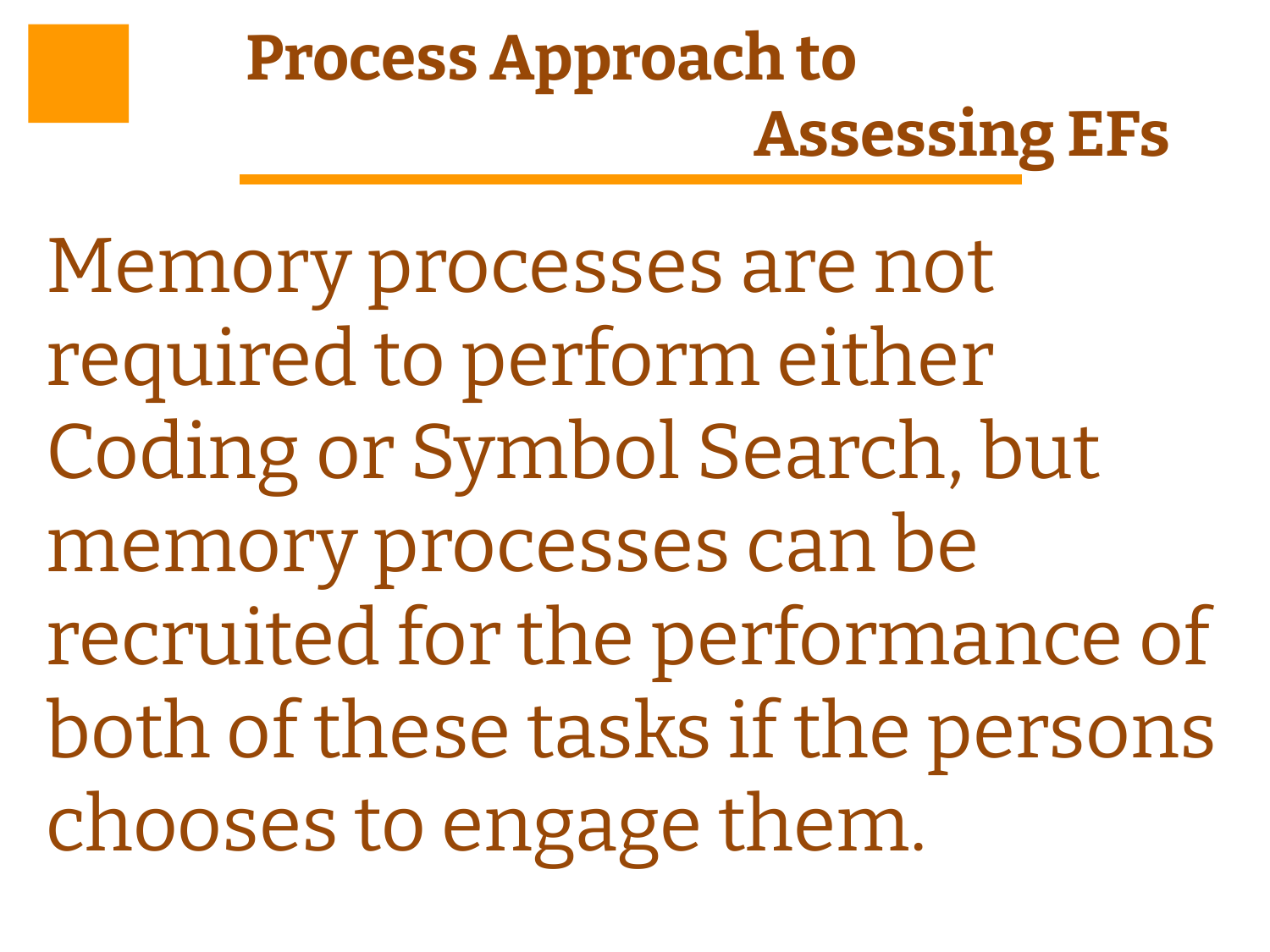

# Process Approach to Assessing EFs
Memory processes are not required to perform either Coding or Symbol Search, but memory processes can be recruited for the performance of both of these tasks if the persons chooses to engage them.